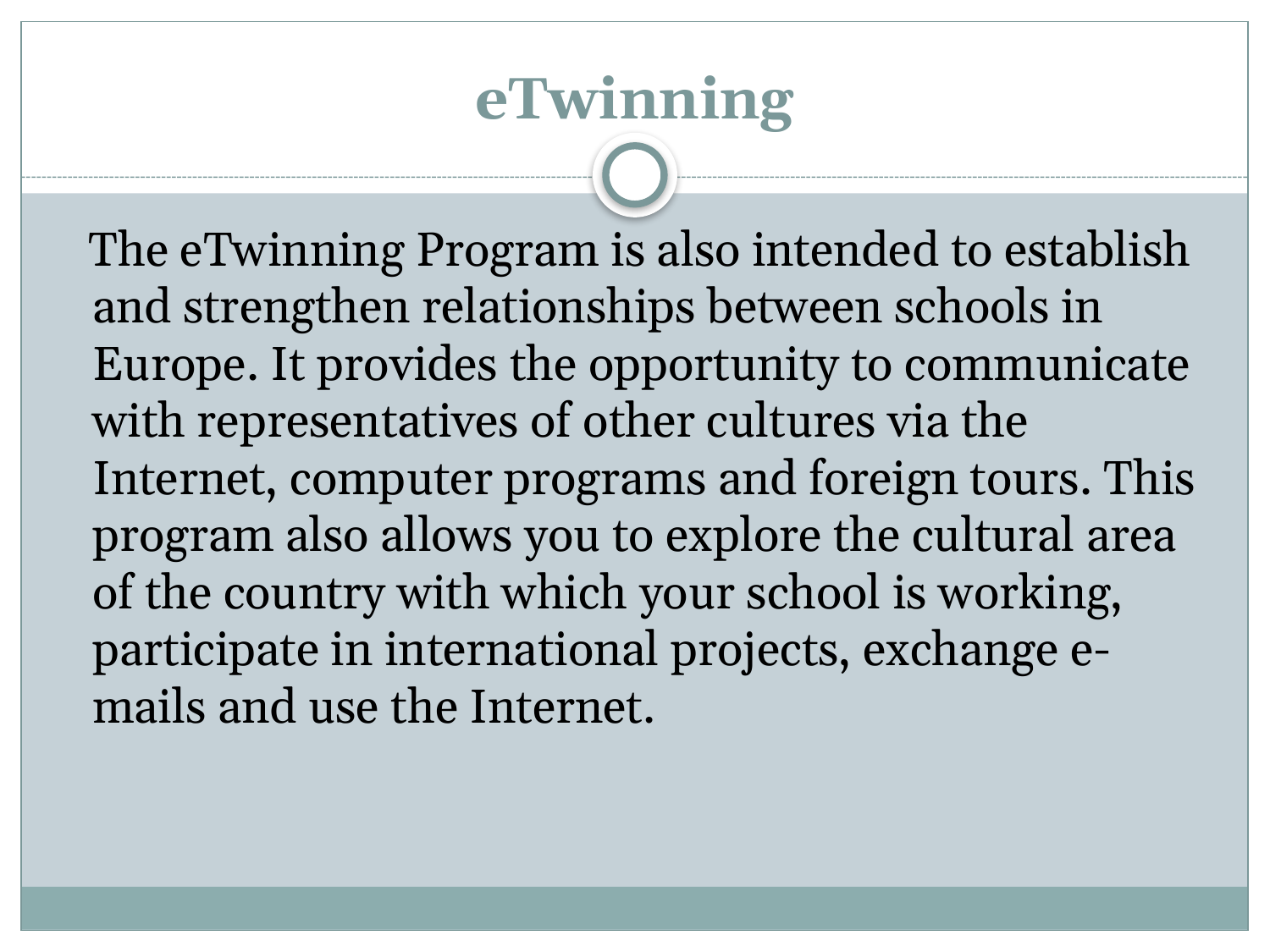

# eTwinning
   The eTwinning Program is also intended to establish and strengthen relationships between schools in Europe. It provides the opportunity to communicate with representatives of other cultures via the Internet, computer programs and foreign tours. This program also allows you to explore the cultural area of ​​the country with which your school is working, participate in international projects, exchange e-mails and use the Internet.